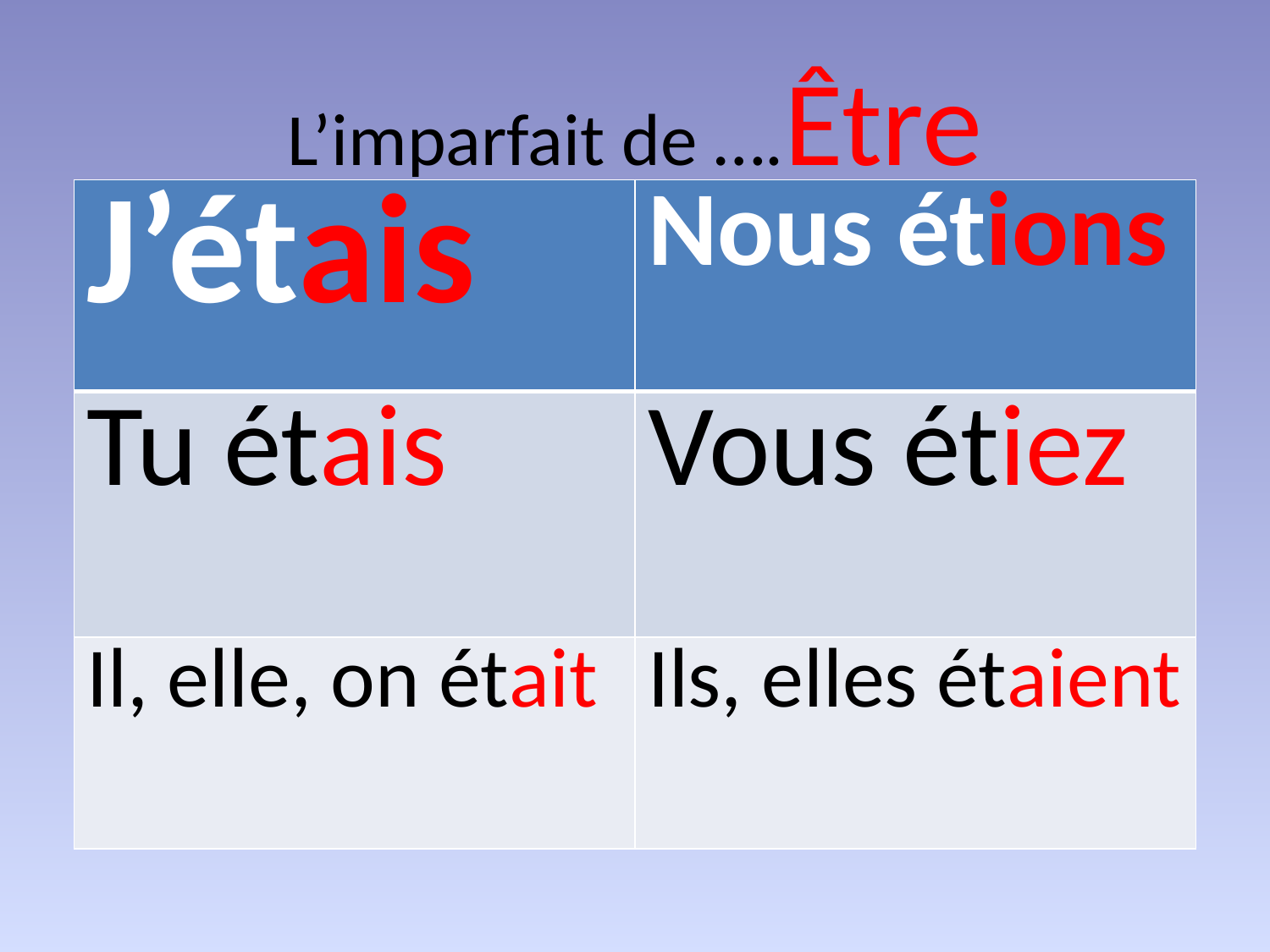

# L’imparfait de ….Être
| J’étais | Nous étions |
| --- | --- |
| Tu étais | Vous étiez |
| Il, elle, on était | Ils, elles étaient |